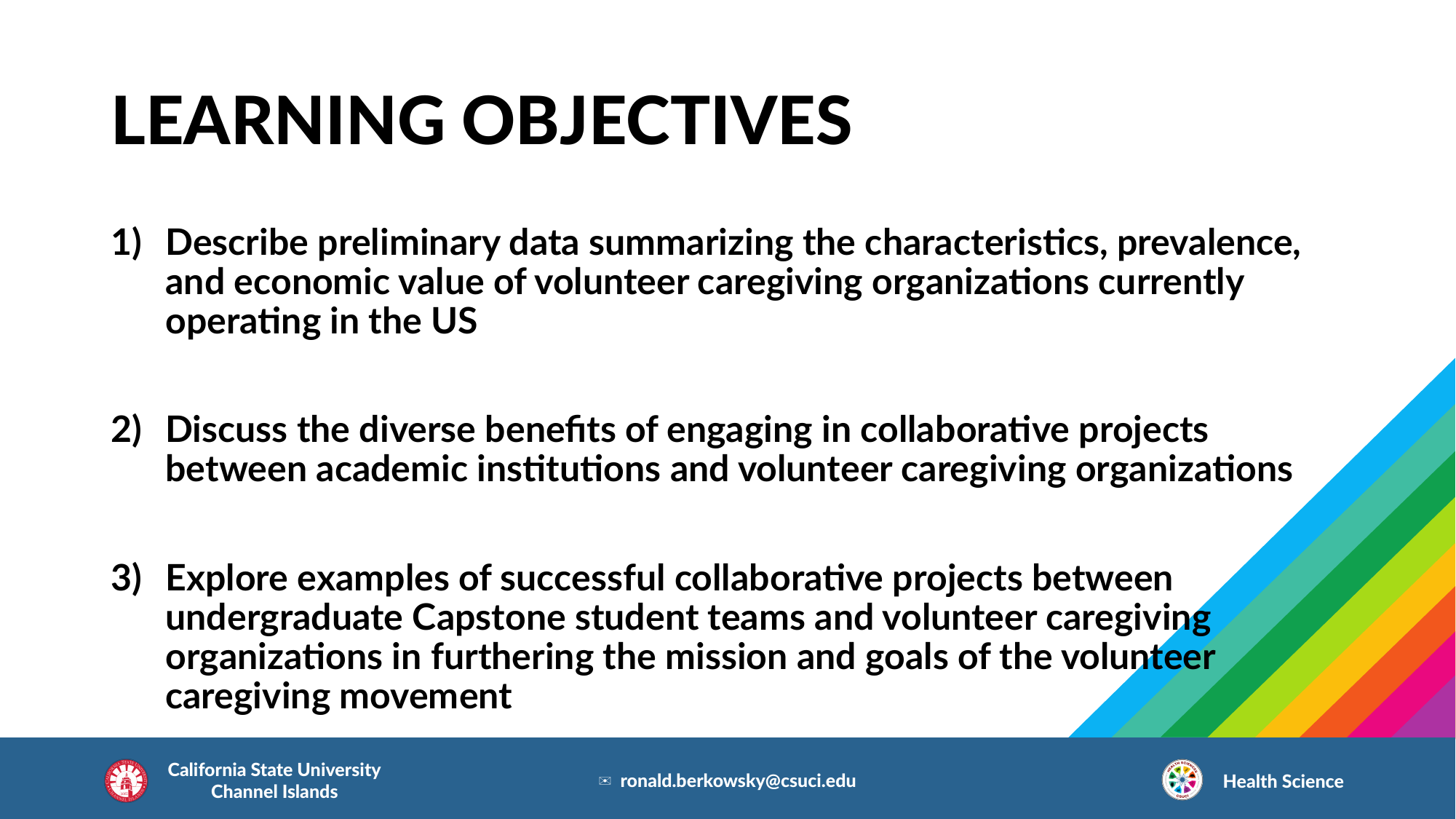

# Learning Objectives
Describe preliminary data summarizing the characteristics, prevalence, and economic value of volunteer caregiving organizations currently operating in the US

Discuss the diverse benefits of engaging in collaborative projects between academic institutions and volunteer caregiving organizations

Explore examples of successful collaborative projects between undergraduate Capstone student teams and volunteer caregiving organizations in furthering the mission and goals of the volunteer caregiving movement